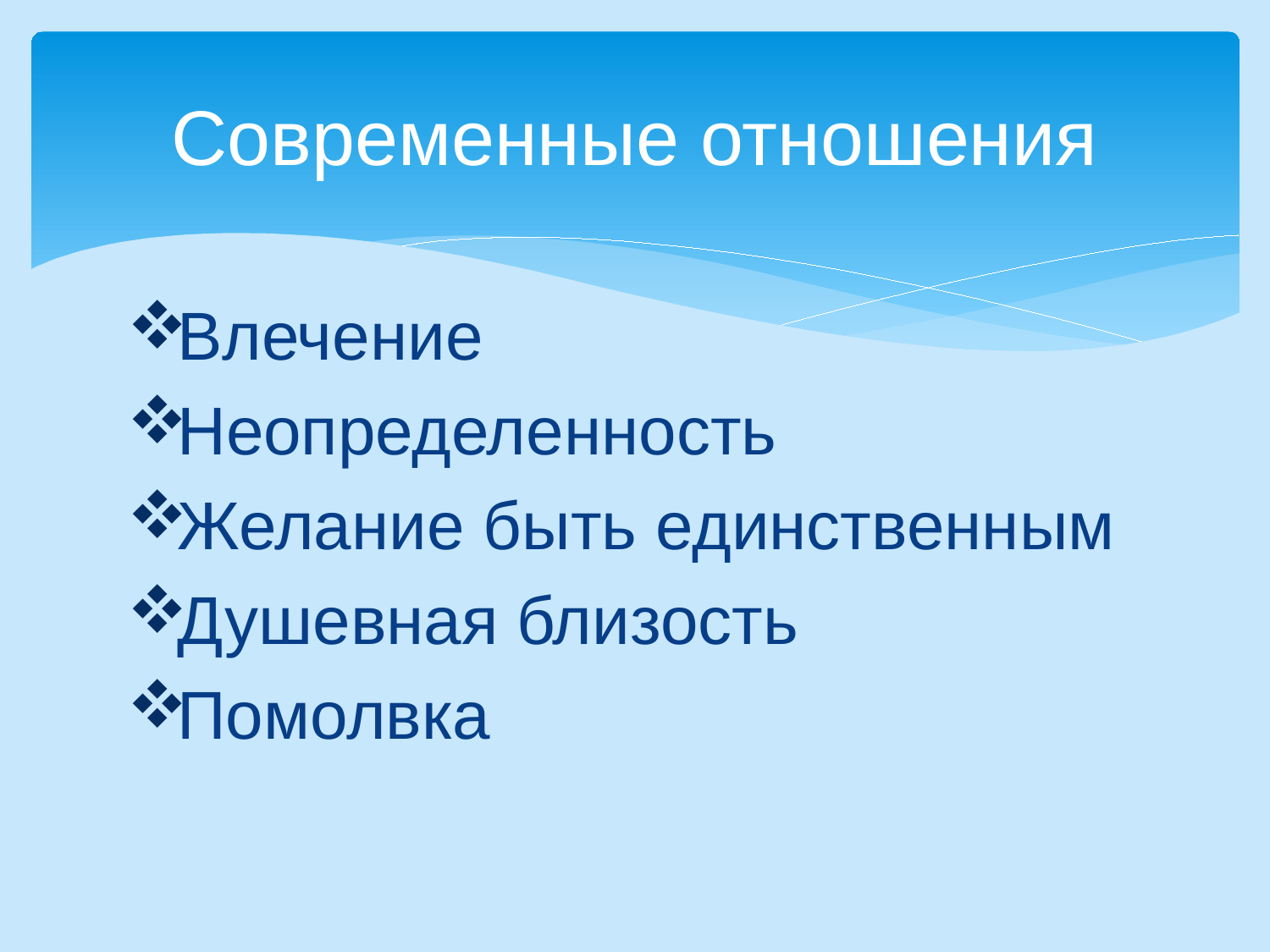

# Современные отношения
Влечение
Неопределенность
Желание быть единственным
Душевная близость
Помолвка